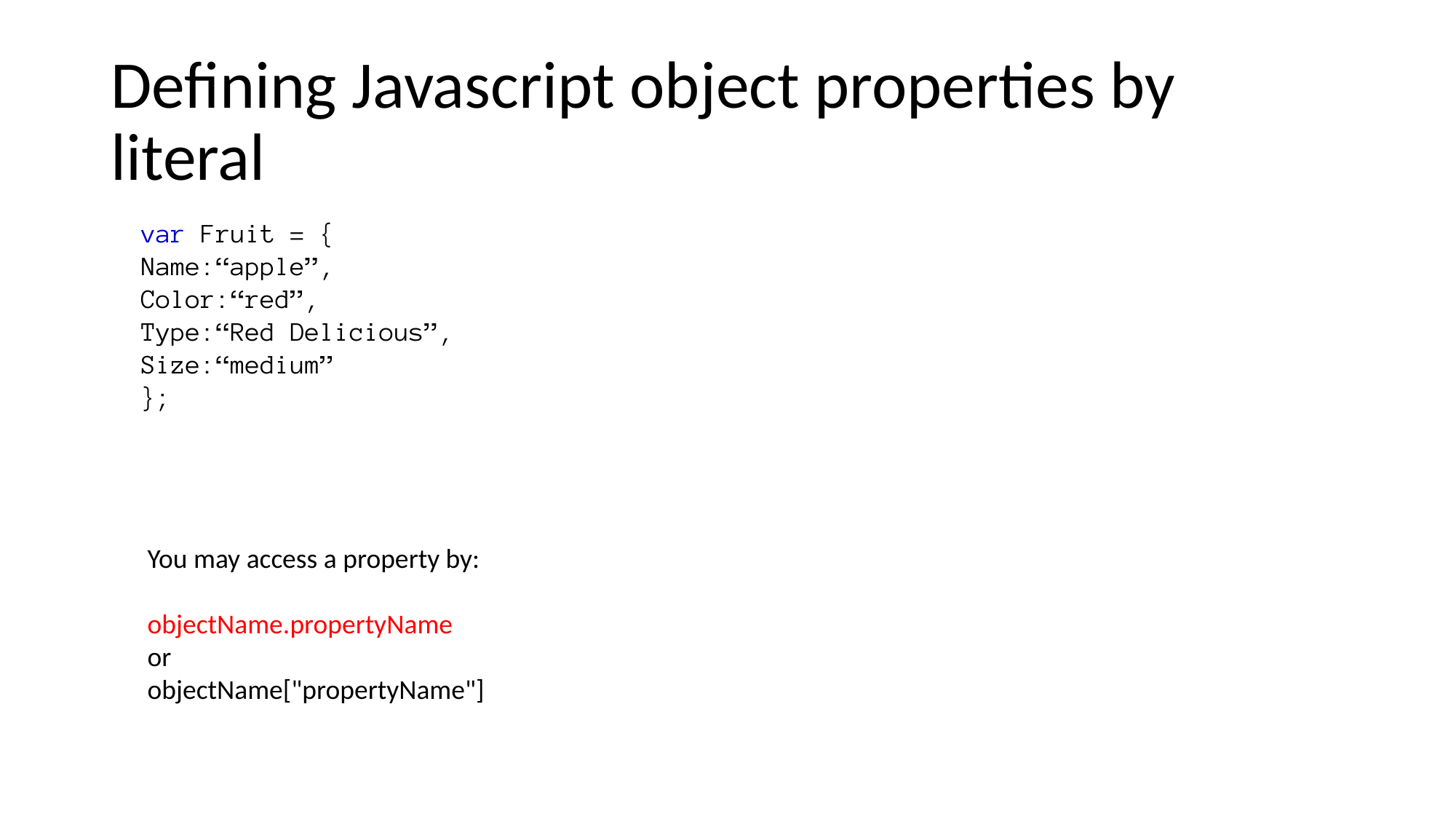

# Defining Javascript object properties by literal
var Fruit = {
Name:“apple”,
Color:“red”,
Type:“Red Delicious”,
Size:“medium”
};
You may access a property by:

objectName.propertyName
or
objectName["propertyName"]